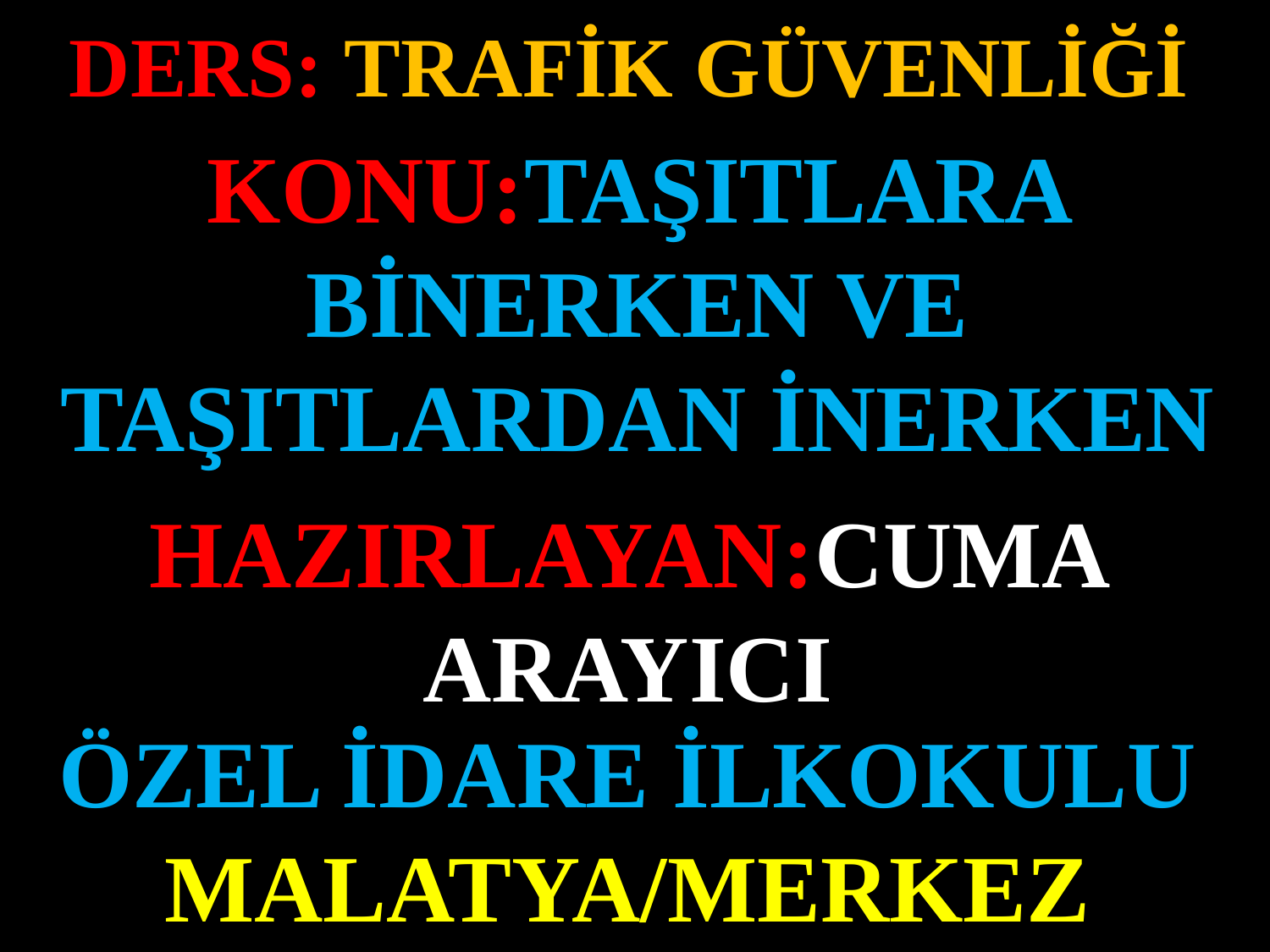

DERS: TRAFİK GÜVENLİĞİ
KONU:TAŞITLARA BİNERKEN VE TAŞITLARDAN İNERKEN
#
HAZIRLAYAN:CUMA ARAYICI
ÖZEL İDARE İLKOKULU MALATYA/MERKEZ